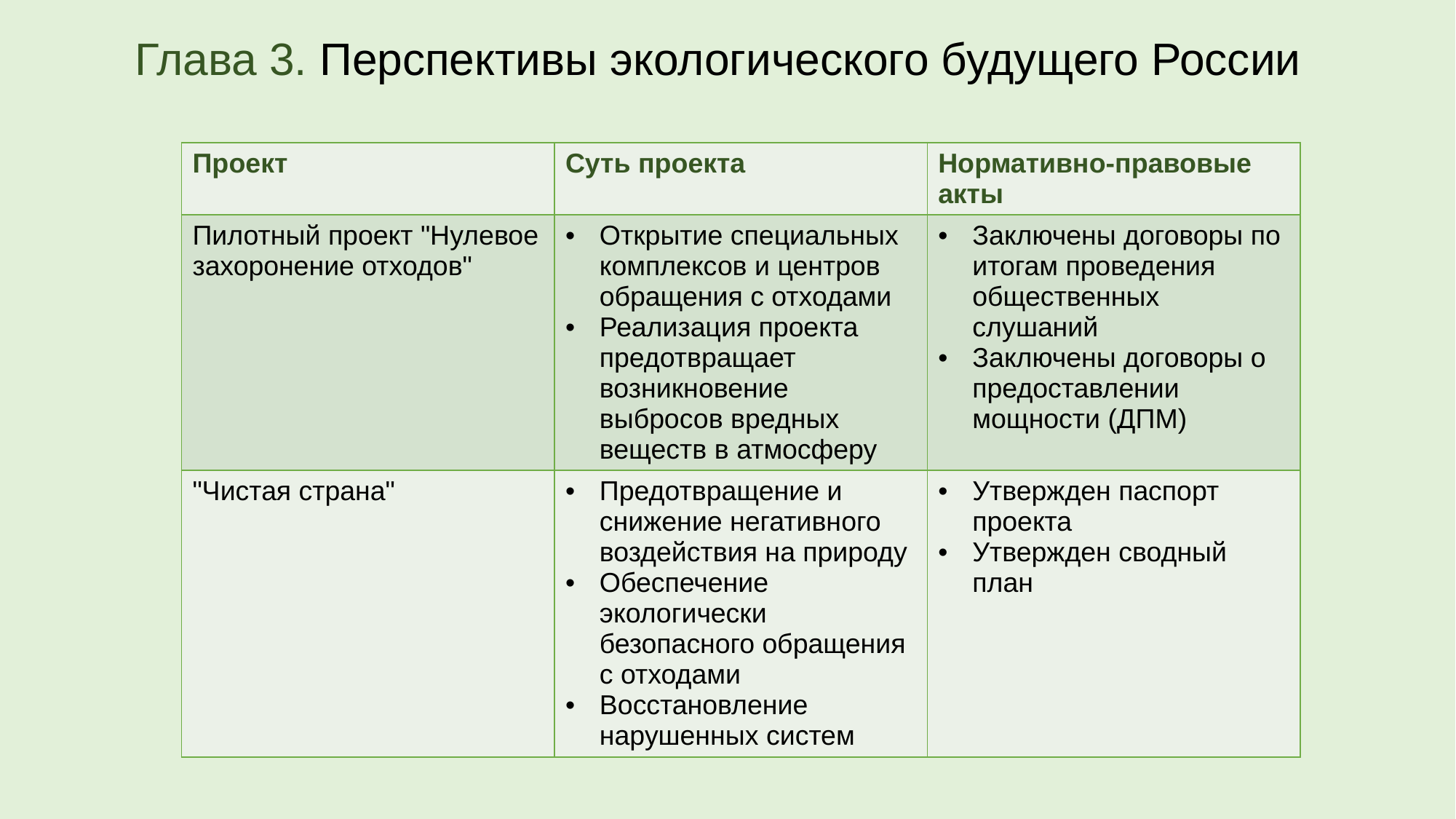

# Глава 3. Перспективы экологического будущего России
| Проект | Суть проекта | Нормативно-правовые акты |
| --- | --- | --- |
| Пилотный проект "Нулевое захоронение отходов" | Открытие специальных комплексов и центров обращения с отходами Реализация проекта предотвращает возникновение выбросов вредных веществ в атмосферу | Заключены договоры по итогам проведения общественных слушаний Заключены договоры о предоставлении мощности (ДПМ) |
| "Чистая страна" | Предотвращение и снижение негативного воздействия на природу  Обеспечение экологически безопасного обращения с отходами  Восстановление нарушенных систем | Утвержден паспорт проекта  Утвержден сводный план |